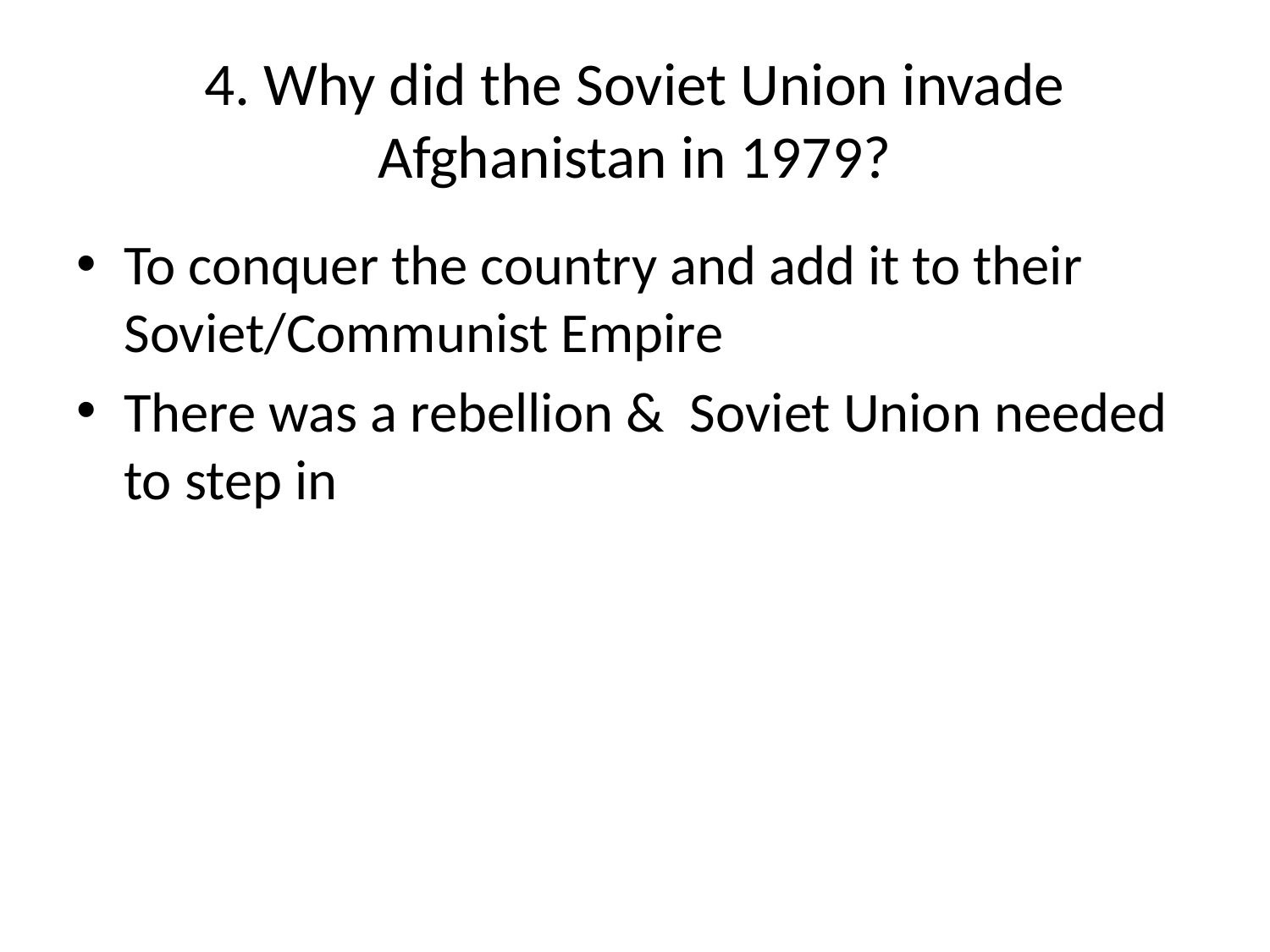

# 4. Why did the Soviet Union invade Afghanistan in 1979?
To conquer the country and add it to their Soviet/Communist Empire
There was a rebellion &  Soviet Union needed to step in